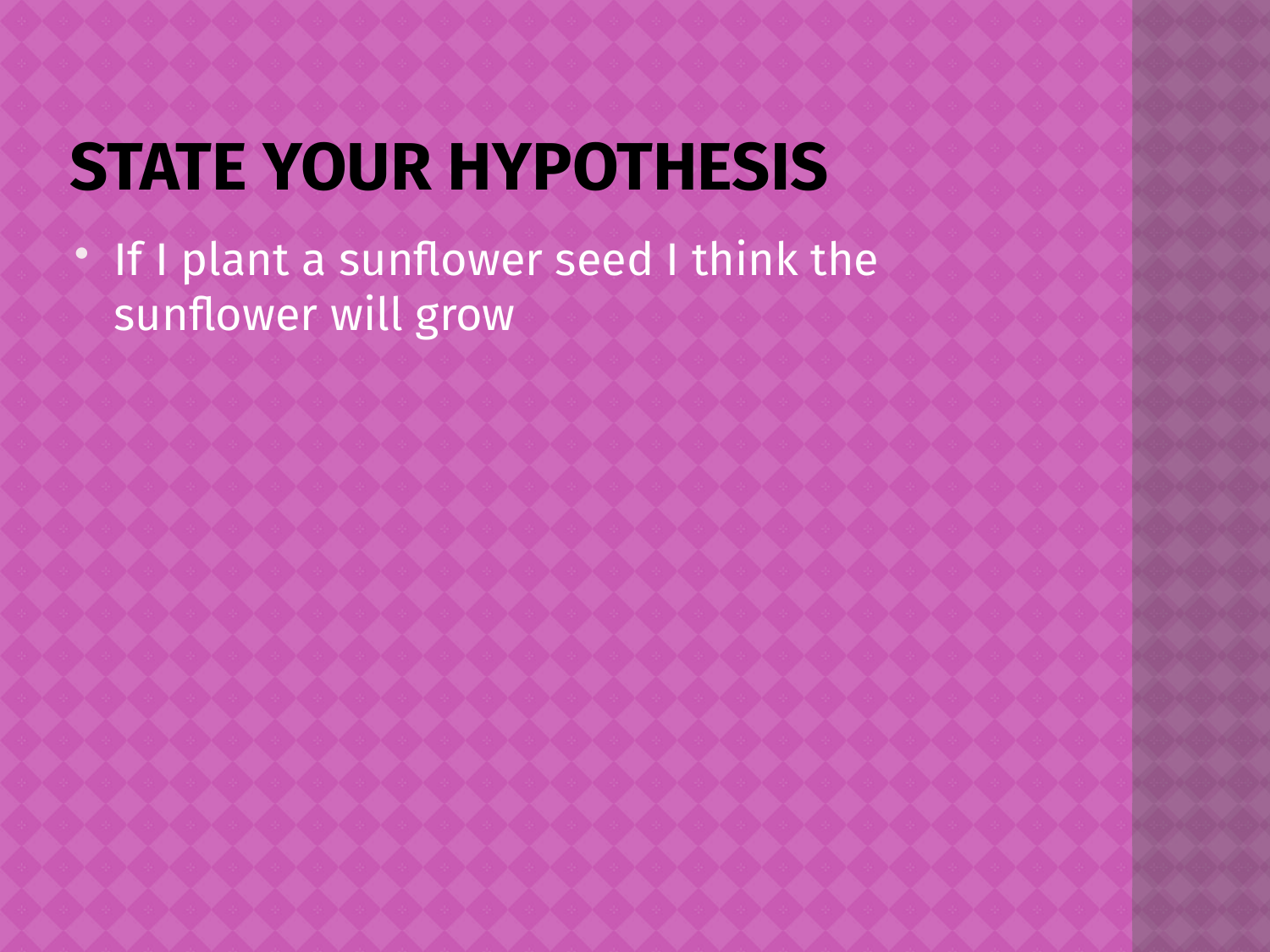

# State Your Hypothesis
If I plant a sunflower seed I think the sunflower will grow